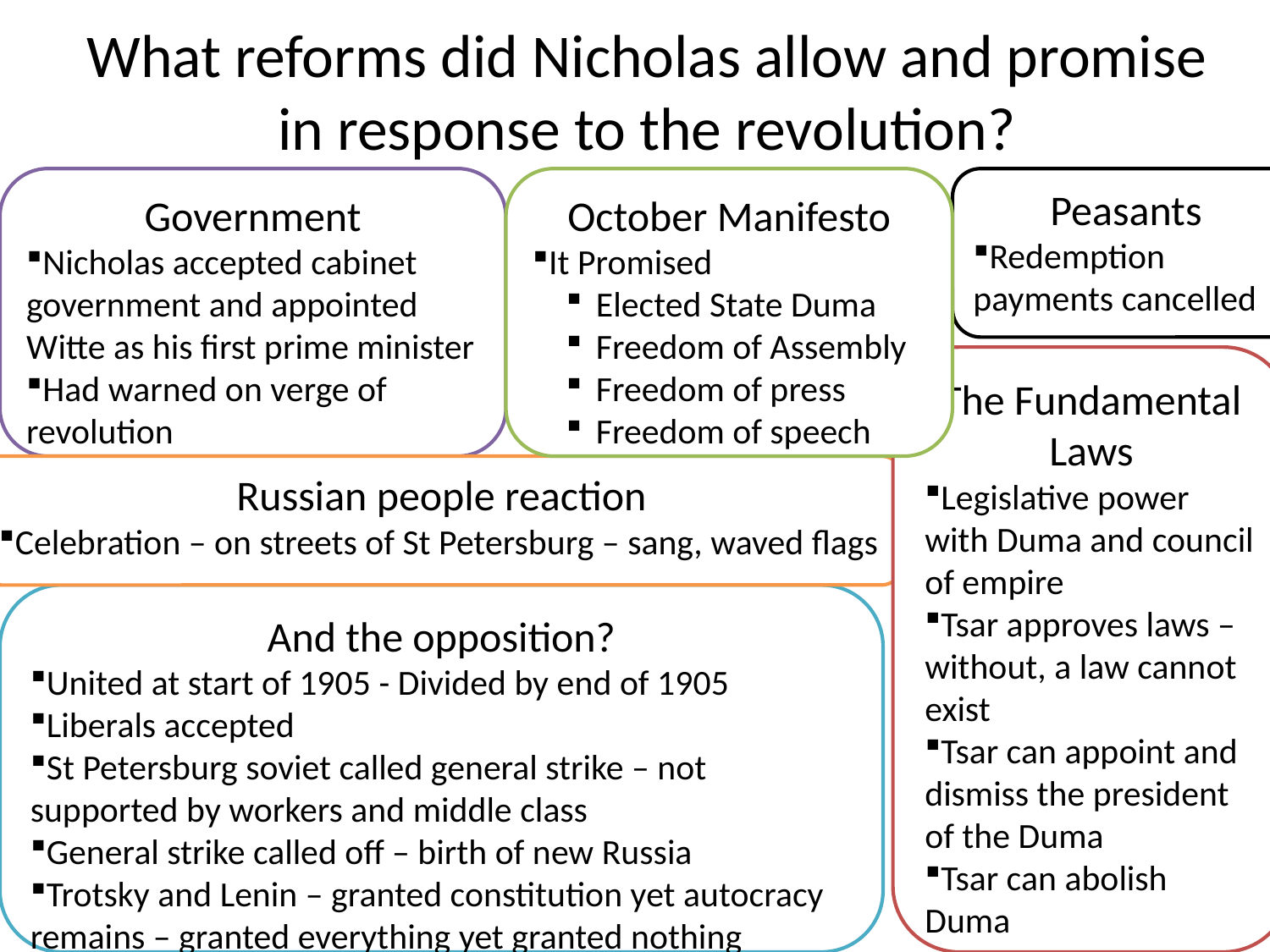

# What reforms did Nicholas allow and promise in response to the revolution?
Government
Nicholas accepted cabinet government and appointed Witte as his first prime minister
Had warned on verge of revolution
October Manifesto
It Promised
Elected State Duma
Freedom of Assembly
Freedom of press
Freedom of speech
Peasants
Redemption payments cancelled
The Fundamental Laws
Legislative power with Duma and council of empire
Tsar approves laws – without, a law cannot exist
Tsar can appoint and dismiss the president of the Duma
Tsar can abolish Duma
Russian people reaction
Celebration – on streets of St Petersburg – sang, waved flags

And the opposition?
United at start of 1905 - Divided by end of 1905
Liberals accepted
St Petersburg soviet called general strike – not supported by workers and middle class
General strike called off – birth of new Russia
Trotsky and Lenin – granted constitution yet autocracy remains – granted everything yet granted nothing